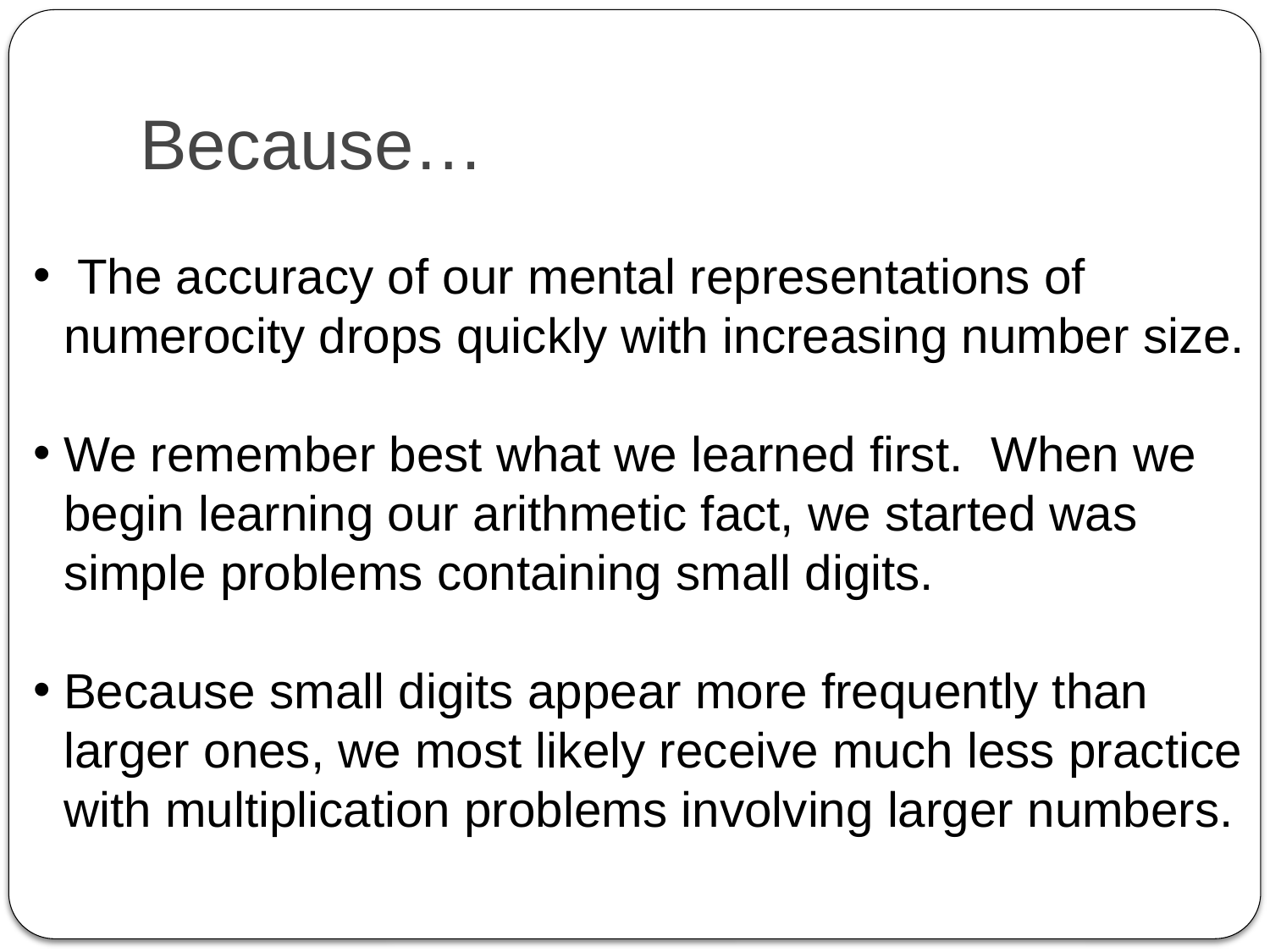

# Because…
 The accuracy of our mental representations of numerocity drops quickly with increasing number size.

We remember best what we learned first.  When we begin learning our arithmetic fact, we started was simple problems containing small digits.

Because small digits appear more frequently than larger ones, we most likely receive much less practice with multiplication problems involving larger numbers.